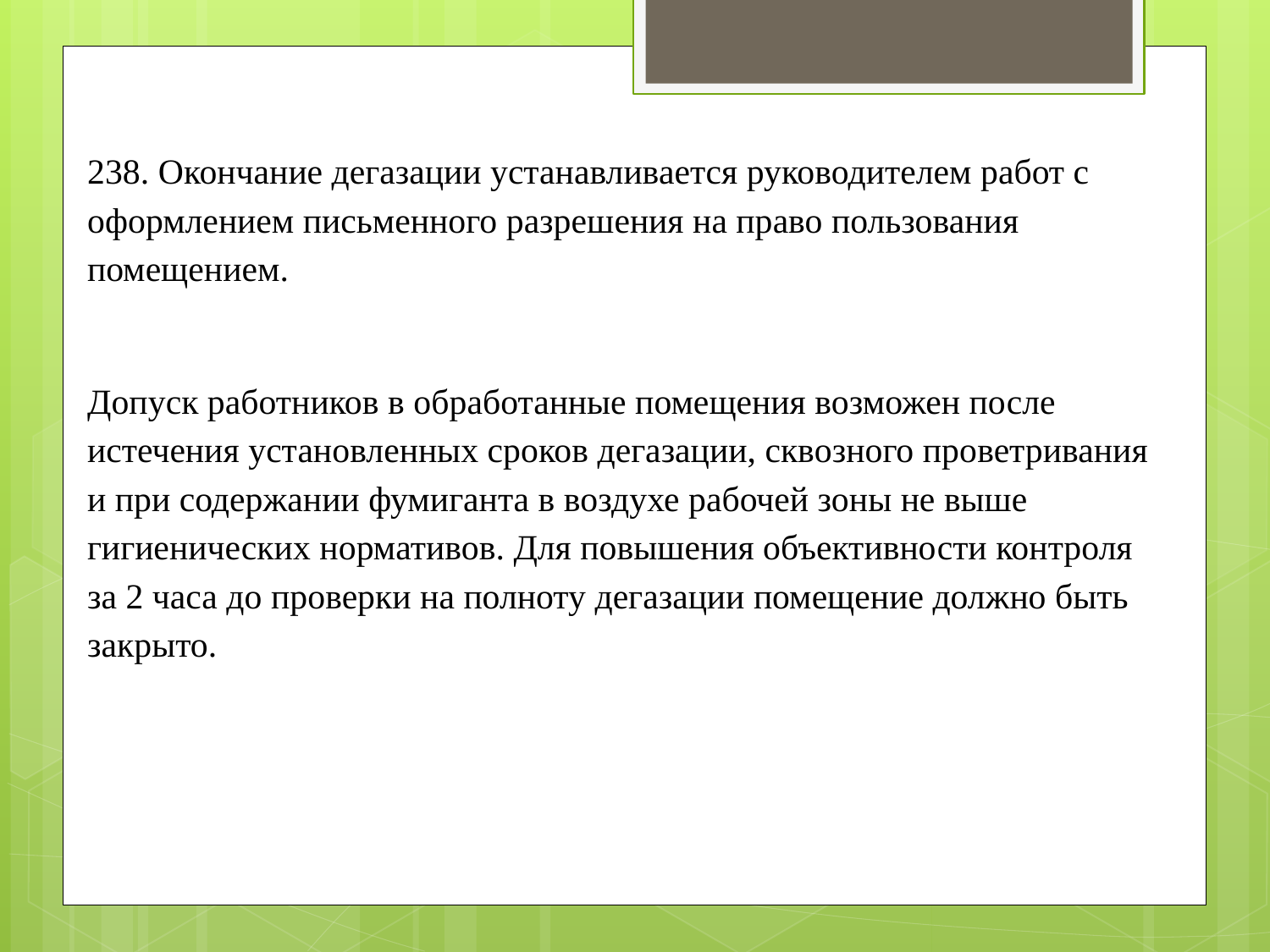

238. Окончание дегазации устанавливается руководителем работ с оформлением письменного разрешения на право пользования помещением.

Допуск работников в обработанные помещения возможен после истечения установленных сроков дегазации, сквозного проветривания и при содержании фумиганта в воздухе рабочей зоны не выше гигиенических нормативов. Для повышения объективности контроля за 2 часа до проверки на полноту дегазации помещение должно быть закрыто.